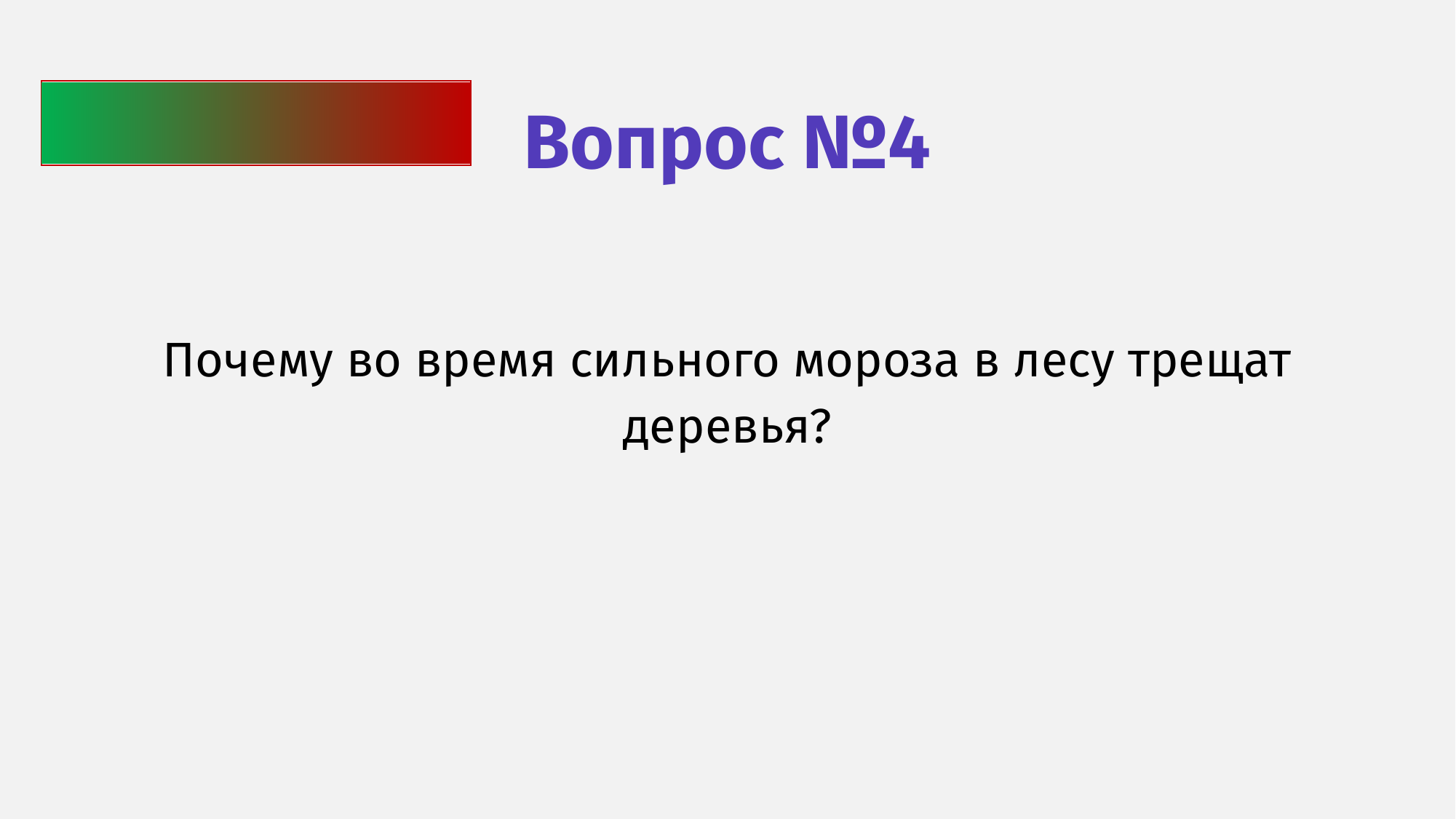

Вопрос №4
Почему во время сильного мороза в лесу трещат деревья?